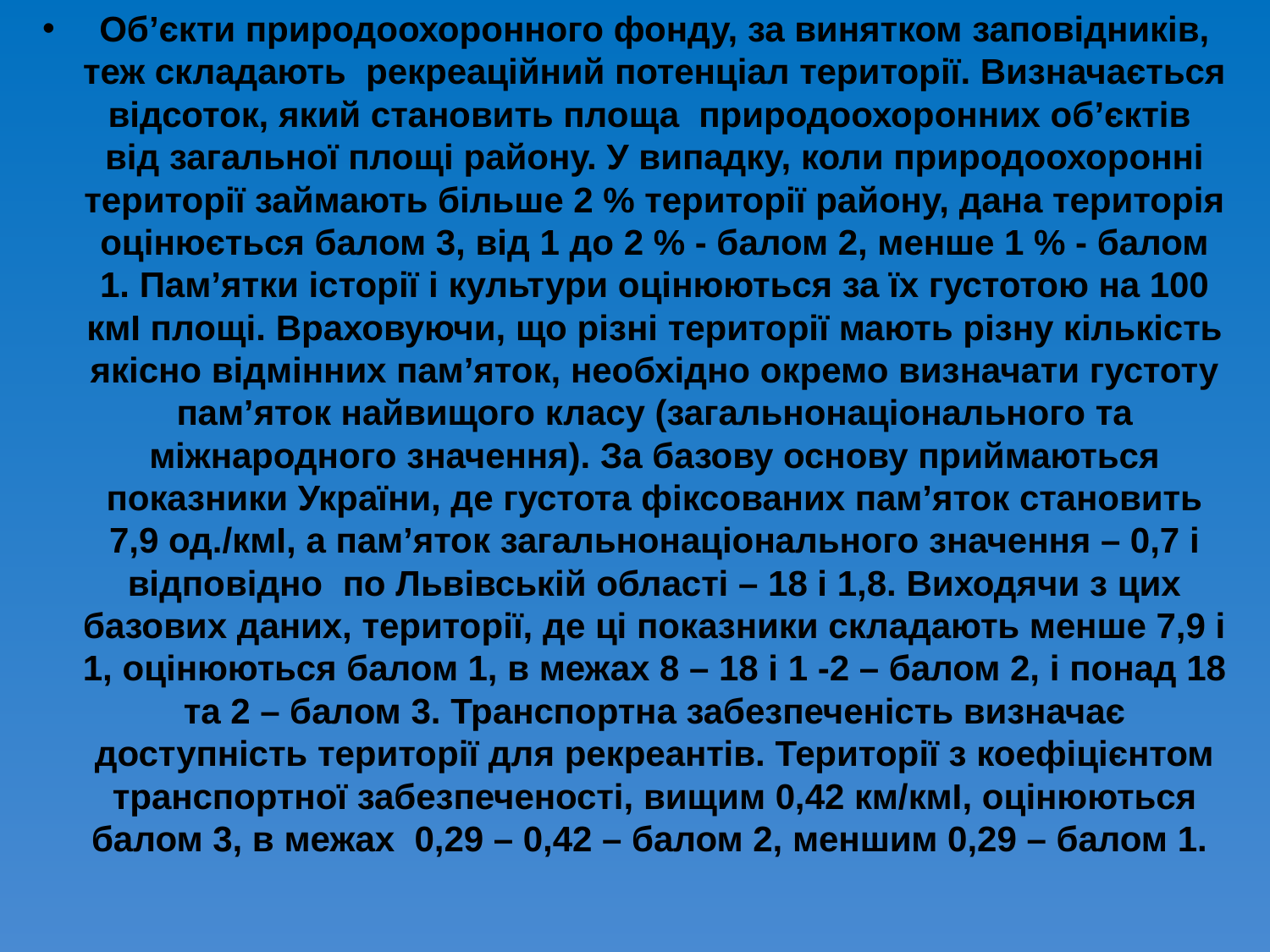

Об’єкти природоохоронного фонду, за винятком заповідників, теж складають  рекреаційний потенціал території. Визначається відсоток, який становить площа  природоохоронних об’єктів  від загальної площі району. У випадку, коли природоохоронні території займають більше 2 % території району, дана територія оцінюється балом 3, від 1 до 2 % - балом 2, менше 1 % - балом 1. Пам’ятки історії і культури оцінюються за їх густотою на 100 кмІ площі. Враховуючи, що різні території мають різну кількість якісно відмінних пам’яток, необхідно окремо визначати густоту пам’яток найвищого класу (загальнонаціонального та міжнародного значення). За базову основу приймаються показники України, де густота фіксованих пам’яток становить 7,9 од./кмІ, а пам’яток загальнонаціонального значення – 0,7 і відповідно  по Львівській області – 18 і 1,8. Виходячи з цих базових даних, території, де ці показники складають менше 7,9 і 1, оцінюються балом 1, в межах 8 – 18 і 1 -2 – балом 2, і понад 18 та 2 – балом 3. Транспортна забезпеченість визначає доступність території для рекреантів. Території з коефіцієнтом транспортної забезпеченості, вищим 0,42 км/кмІ, оцінюються балом 3, в межах  0,29 – 0,42 – балом 2, меншим 0,29 – балом 1.